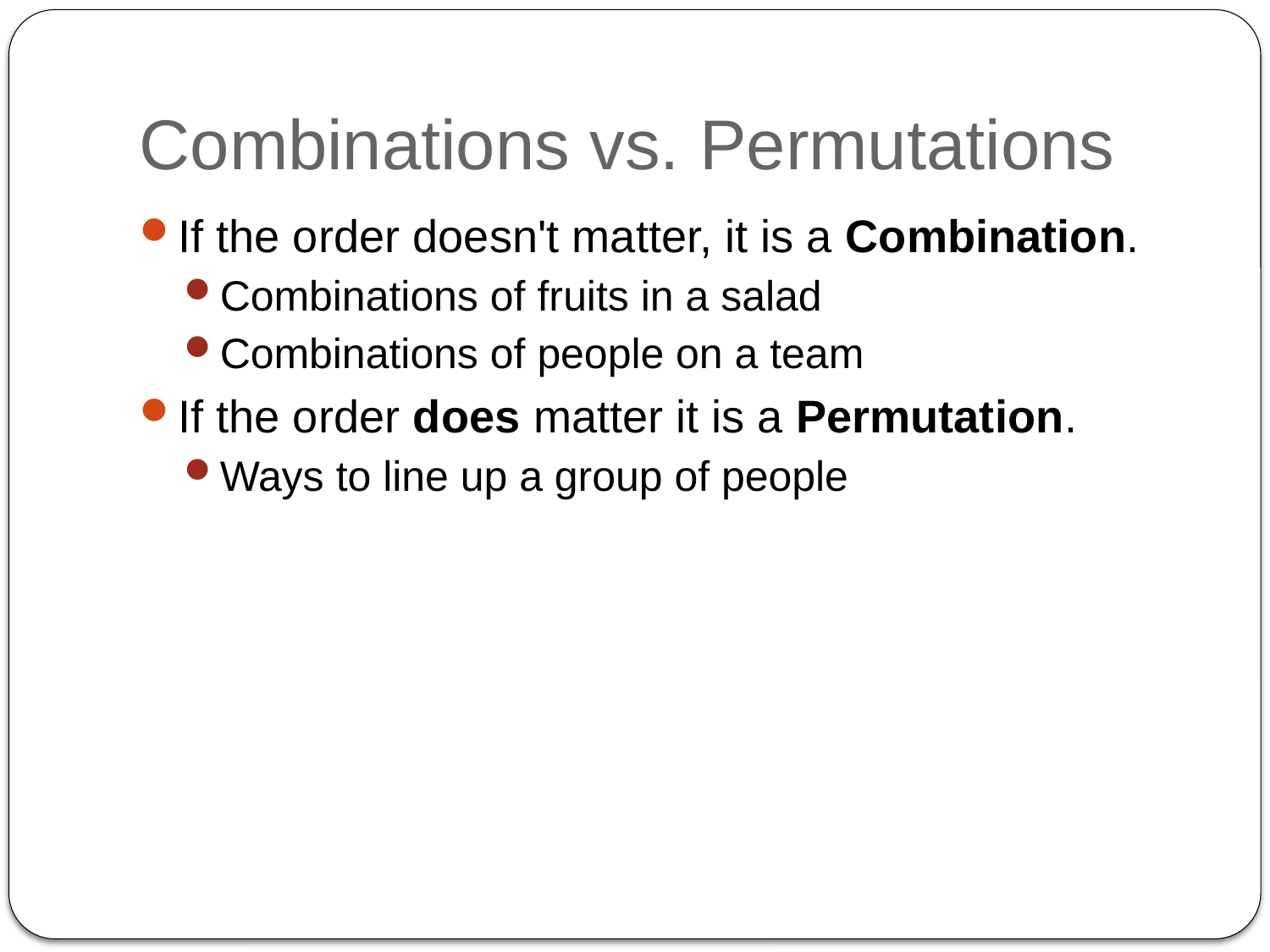

# Combinations vs. Permutations
If the order doesn't matter, it is a Combination.
Combinations of fruits in a salad
Combinations of people on a team
If the order does matter it is a Permutation.
Ways to line up a group of people